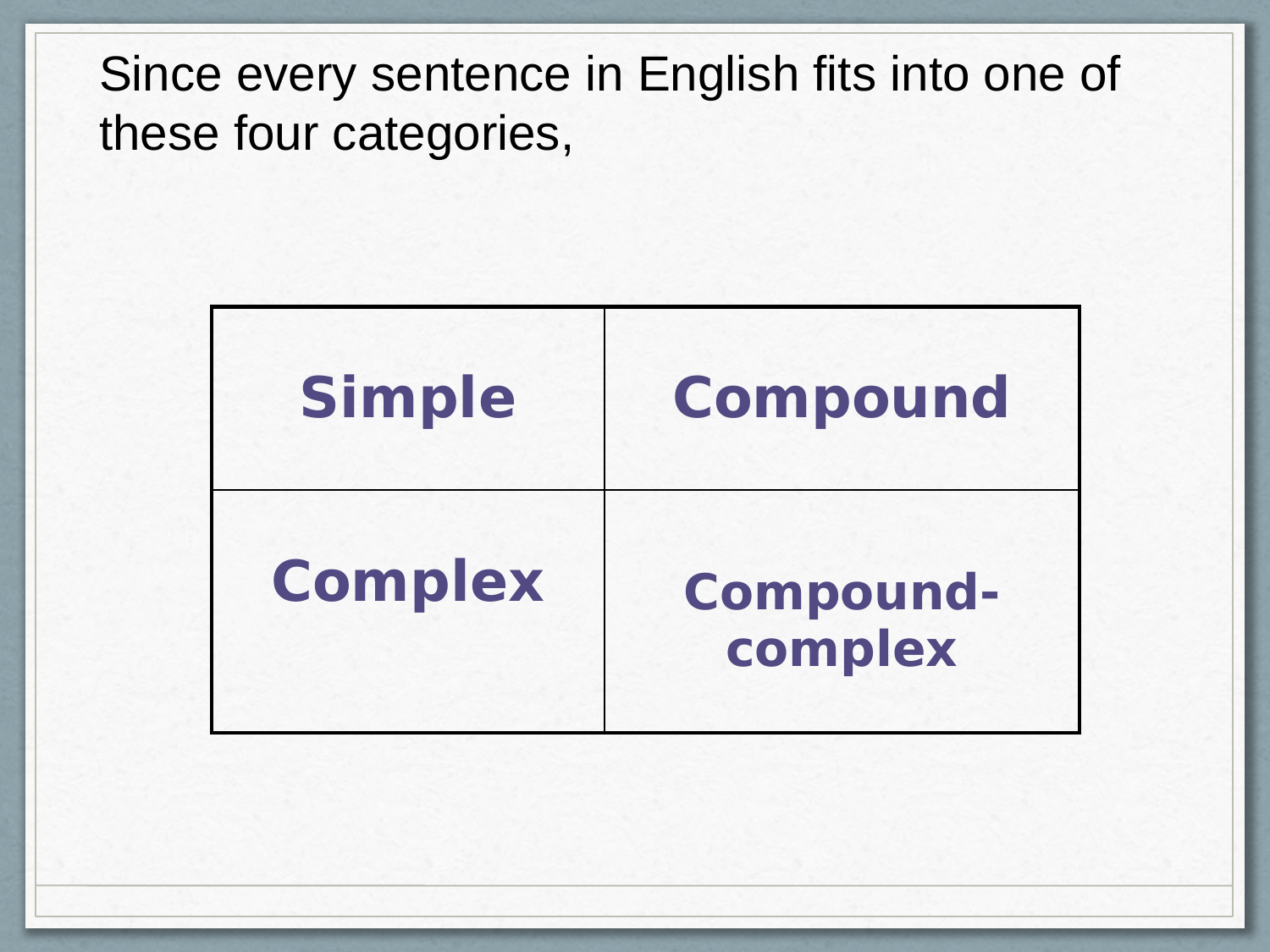

Since every sentence in English fits into one of these four categories,

| Simple | Compound |
| --- | --- |
| Complex | Compound-complex |